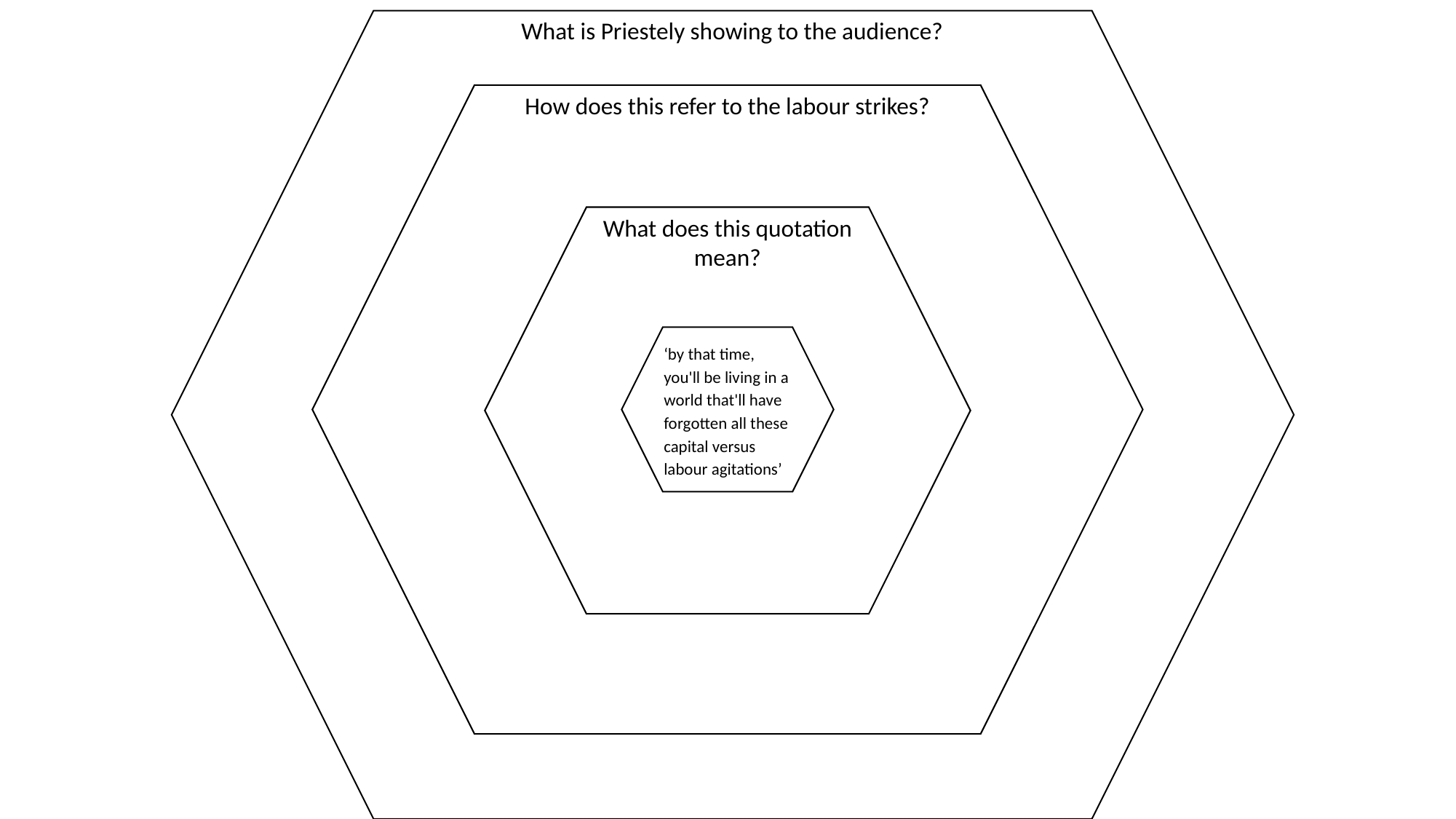

What is Priestely showing to the audience?

How does this refer to the labour strikes?

What does this quotation mean?
‘by that time, you'll be living in a world that'll have forgotten all these capital versus labour agitations’